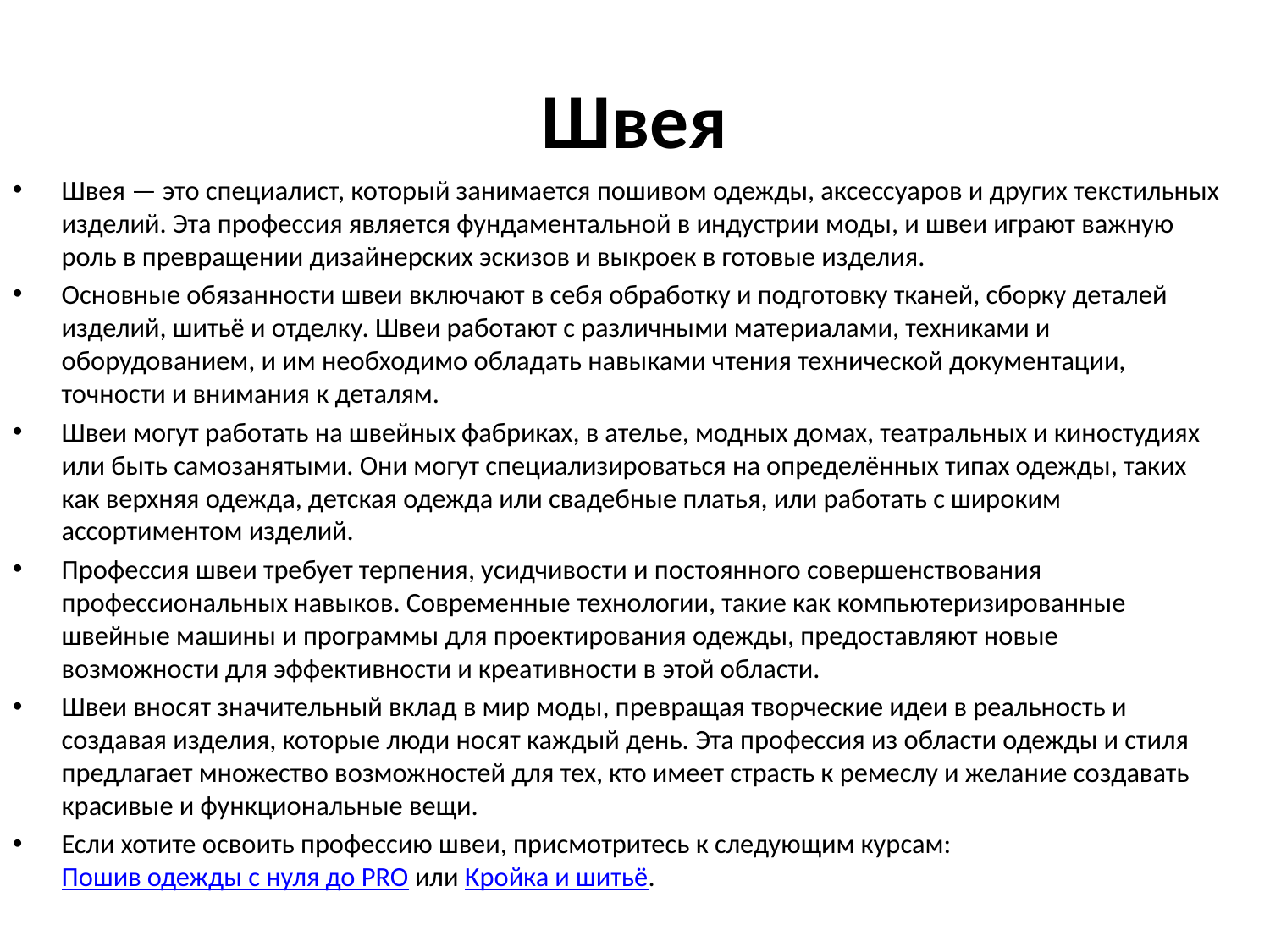

# Швея
Швея — это специалист, который занимается пошивом одежды, аксессуаров и других текстильных изделий. Эта профессия является фундаментальной в индустрии моды, и швеи играют важную роль в превращении дизайнерских эскизов и выкроек в готовые изделия.
Основные обязанности швеи включают в себя обработку и подготовку тканей, сборку деталей изделий, шитьё и отделку. Швеи работают с различными материалами, техниками и оборудованием, и им необходимо обладать навыками чтения технической документации, точности и внимания к деталям.
Швеи могут работать на швейных фабриках, в ателье, модных домах, театральных и киностудиях или быть самозанятыми. Они могут специализироваться на определённых типах одежды, таких как верхняя одежда, детская одежда или свадебные платья, или работать с широким ассортиментом изделий.
Профессия швеи требует терпения, усидчивости и постоянного совершенствования профессиональных навыков. Современные технологии, такие как компьютеризированные швейные машины и программы для проектирования одежды, предоставляют новые возможности для эффективности и креативности в этой области.
Швеи вносят значительный вклад в мир моды, превращая творческие идеи в реальность и создавая изделия, которые люди носят каждый день. Эта профессия из области одежды и стиля предлагает множество возможностей для тех, кто имеет страсть к ремеслу и желание создавать красивые и функциональные вещи.
Если хотите освоить профессию швеи, присмотритесь к следующим курсам: Пошив одежды с нуля до PRO или Кройка и шитьё.